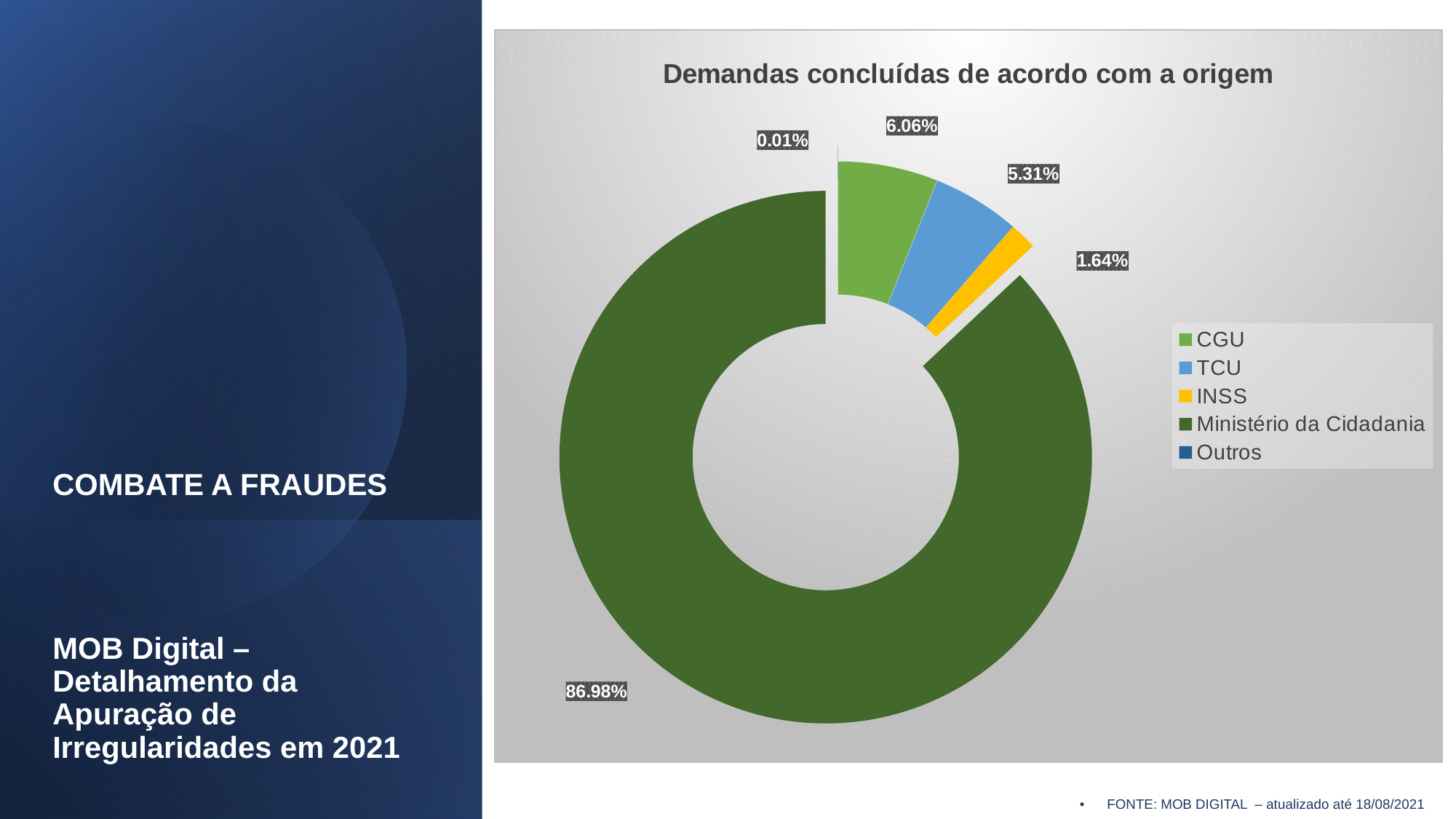

### Chart: Demandas concluídas de acordo com a origem

| Category |  |
|---|---|
| CGU | 0.0605 |
| TCU | 0.0531 |
| INSS | 0.0164 |
| Ministério da Cidadania | 0.869 |
| Outros | 0.0001 |

# COMBATE A FRAUDES MOB Digital – Detalhamento da Apuração de Irregularidades em 2021

FONTE: MOB DIGITAL  – atualizado até 18/08/2021